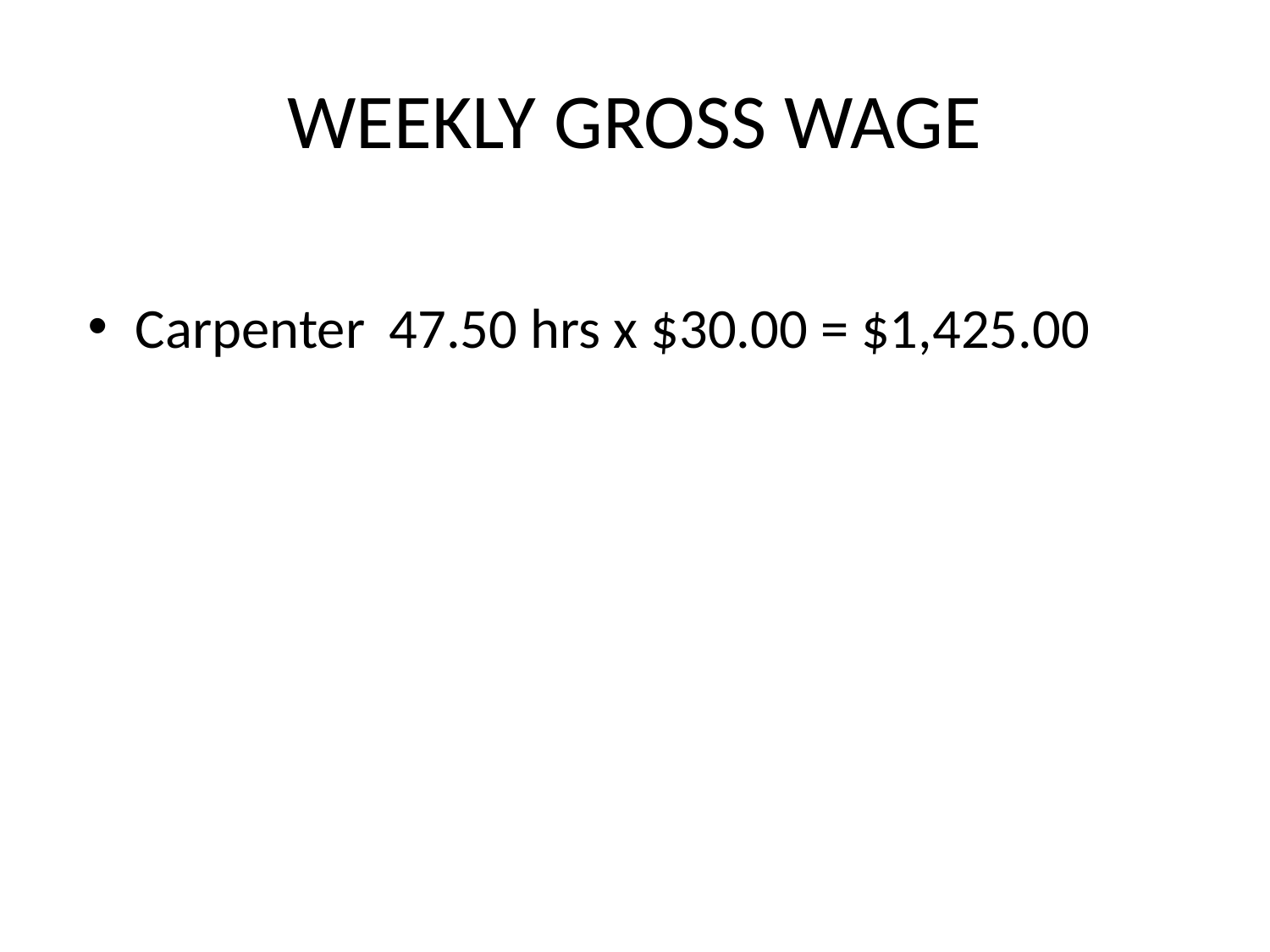

# WEEKLY GROSS WAGE

Carpenter	47.50 hrs x $30.00 = $1,425.00